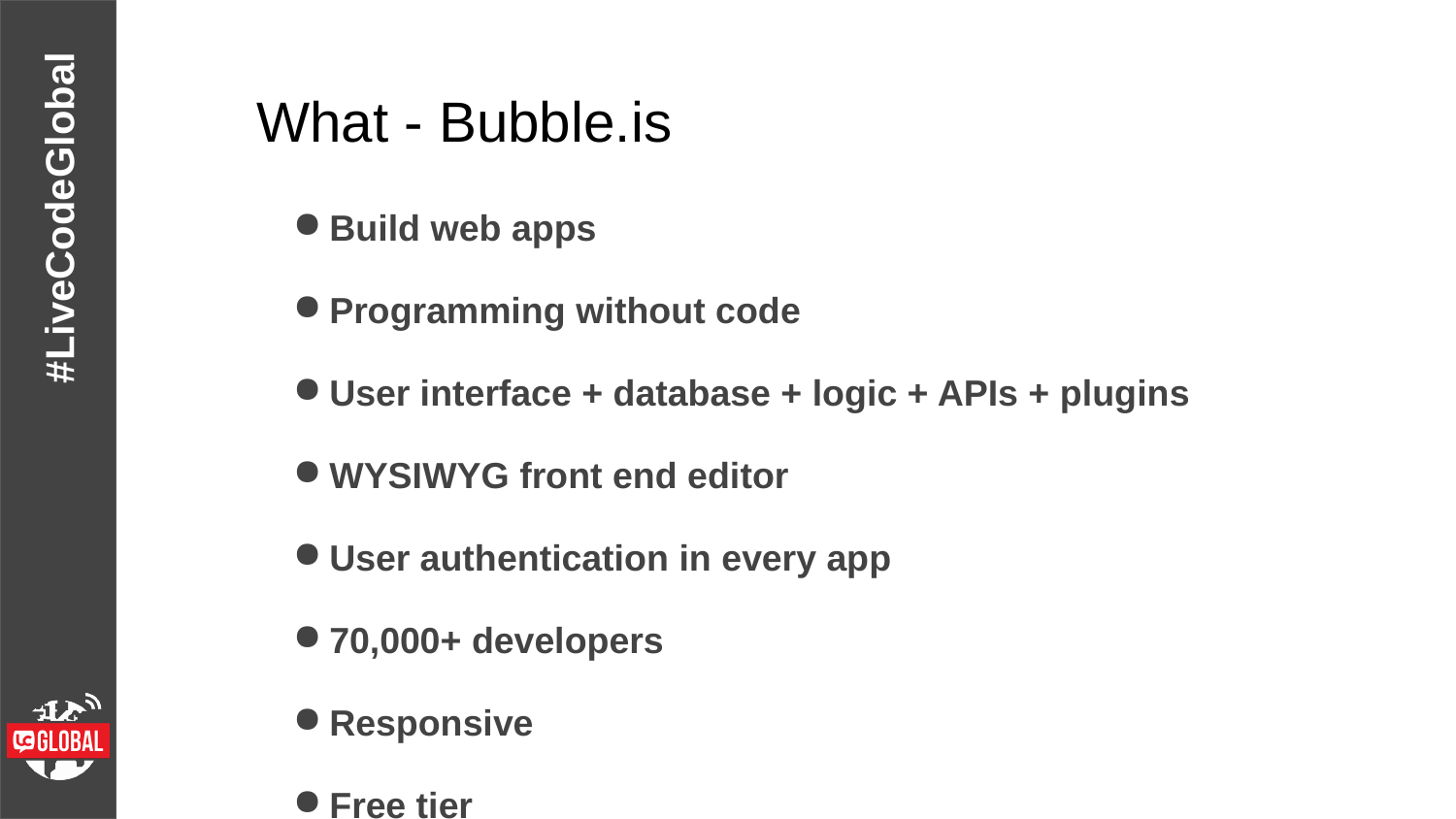

# What - Bubble.is
Build web apps
Programming without code
User interface + database + logic + APIs + plugins
WYSIWYG front end editor
User authentication in every app
70,000+ developers
Responsive
Free tier